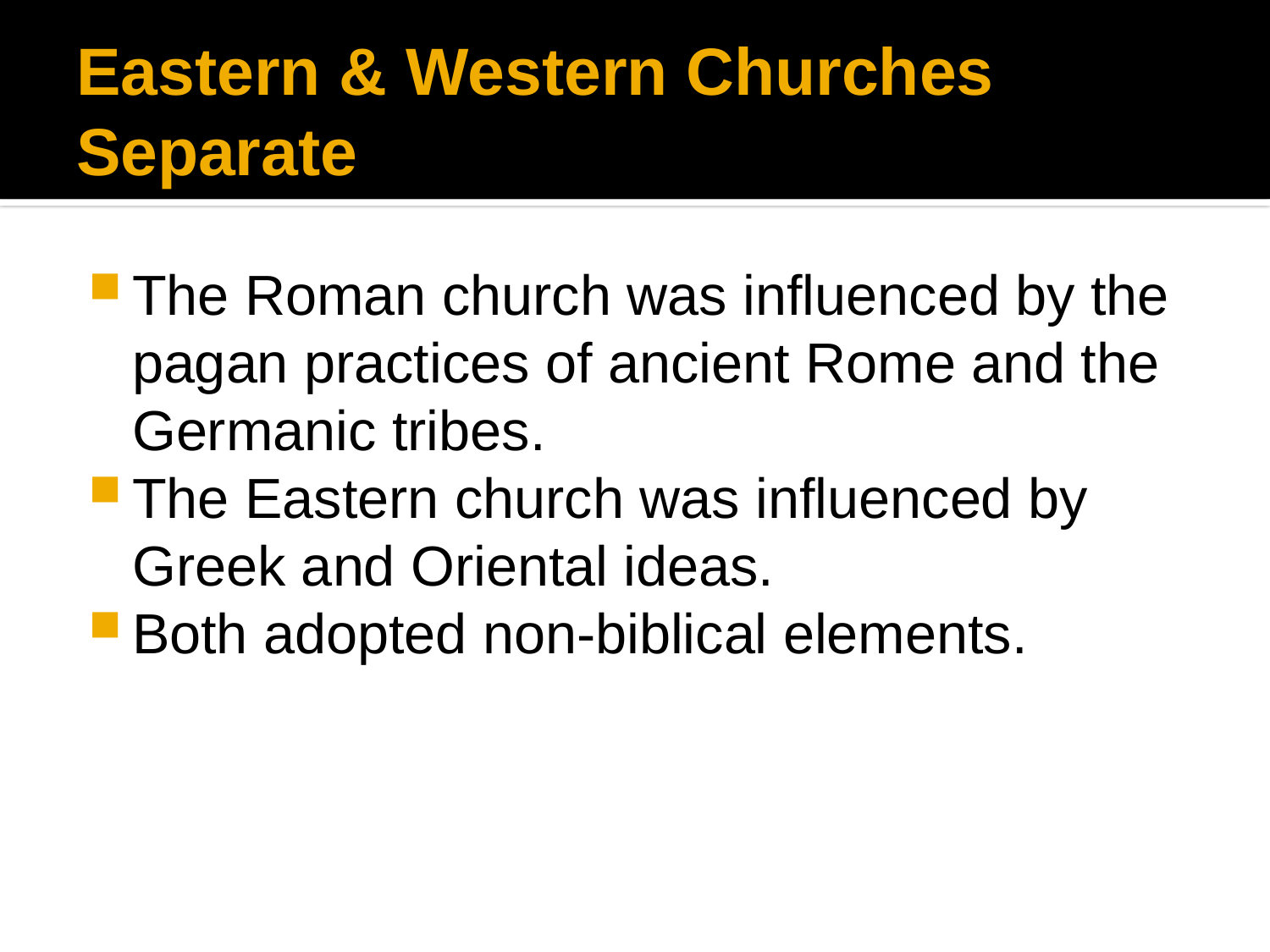

# Eastern & Western Churches Separate
The Roman church was influenced by the pagan practices of ancient Rome and the Germanic tribes.
The Eastern church was influenced by Greek and Oriental ideas.
Both adopted non-biblical elements.